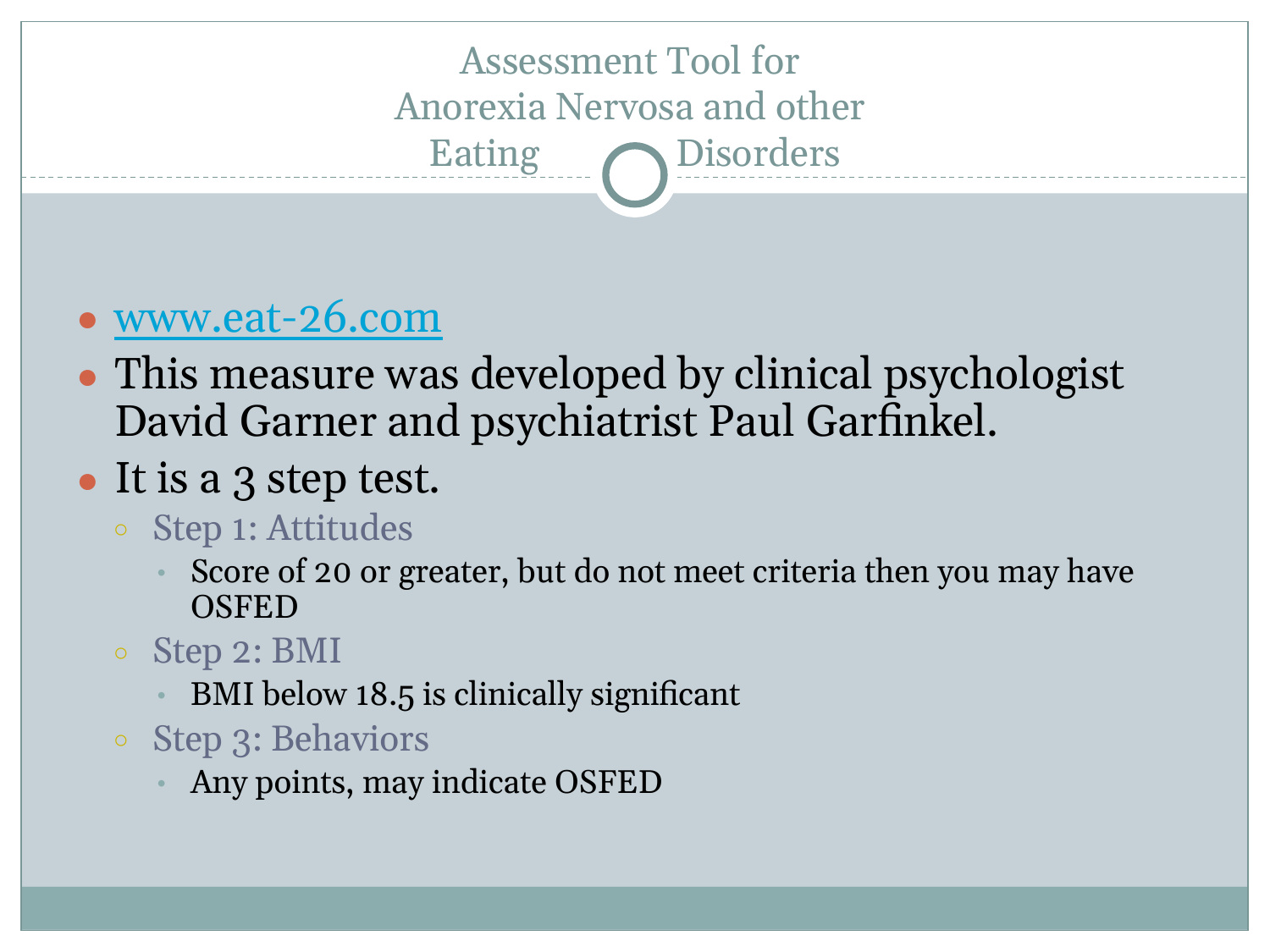

# Assessment Tool for Anorexia Nervosa and other Eating               Disorders
www.eat-26.com
This measure was developed by clinical psychologist David Garner and psychiatrist Paul Garfinkel.
It is a 3 step test.
Step 1: Attitudes
Score of 20 or greater, but do not meet criteria then you may have OSFED
Step 2: BMI
BMI below 18.5 is clinically significant
Step 3: Behaviors
Any points, may indicate OSFED